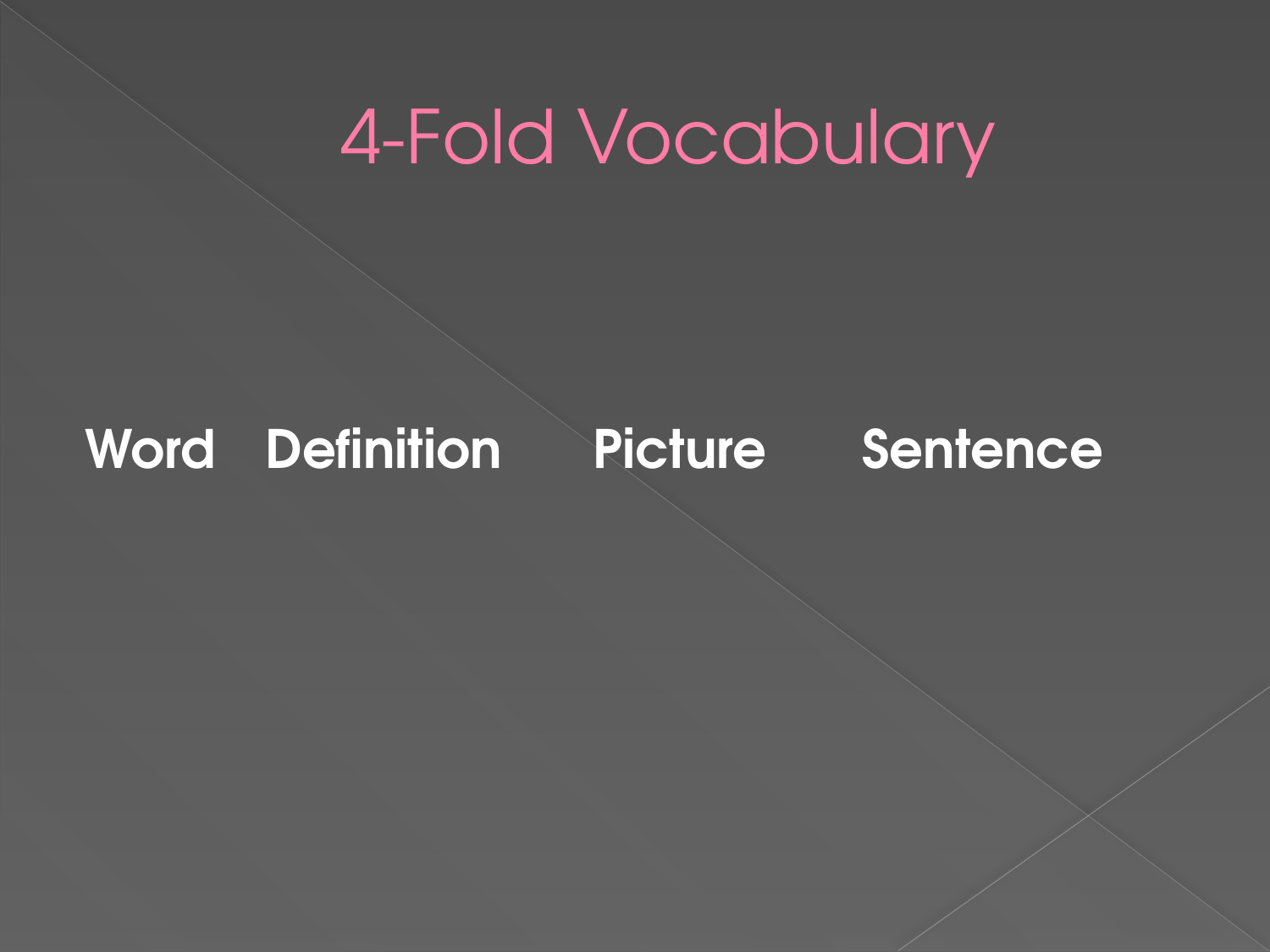

# 4-Fold Vocabulary

Word	Definition	     Picture	      Sentence